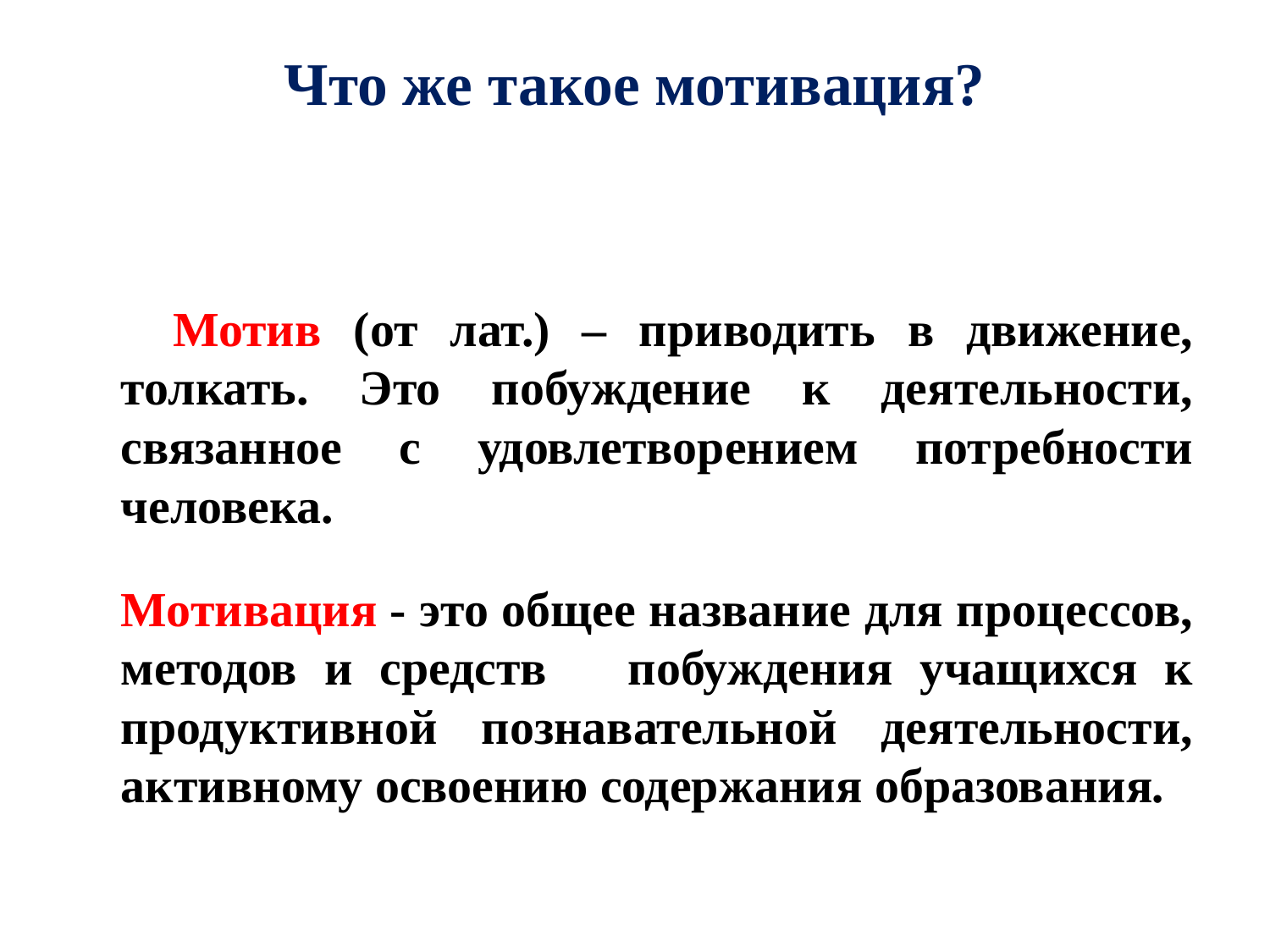

# Что же такое мотивация?

   Мотив (от лат.) – приводить в движение, толкать. Это побуждение к деятельности, связанное с удовлетворением потребности человека.
Мотивация - это общее название для процессов, методов и средств   побуждения учащихся к продуктивной познавательной деятельности, активному освоению содержания образования.